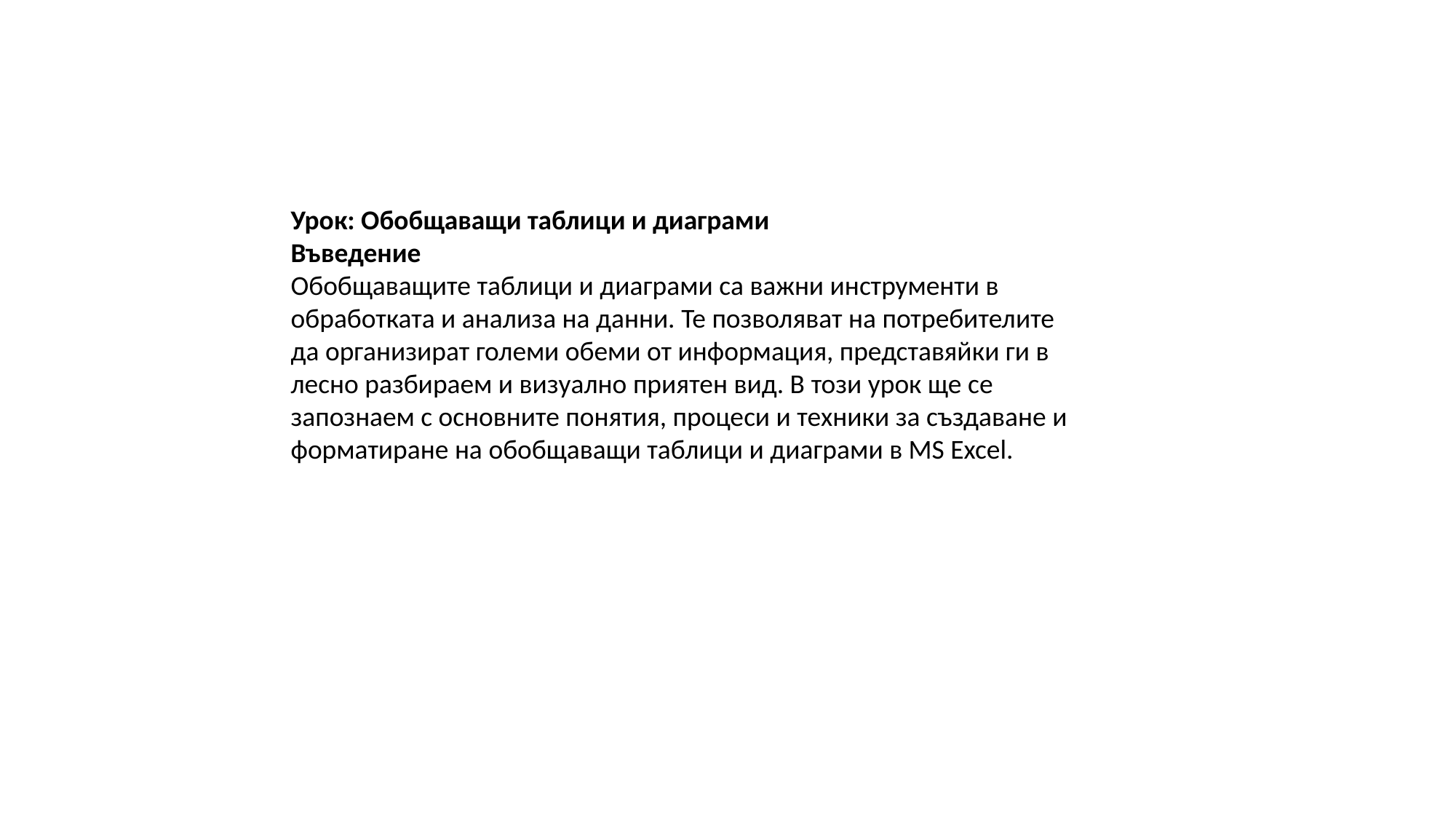

Урок: Обобщаващи таблици и диаграми
Въведение
Обобщаващите таблици и диаграми са важни инструменти в обработката и анализа на данни. Те позволяват на потребителите да организират големи обеми от информация, представяйки ги в лесно разбираем и визуално приятен вид. В този урок ще се запознаем с основните понятия, процеси и техники за създаване и форматиране на обобщаващи таблици и диаграми в MS Excel.